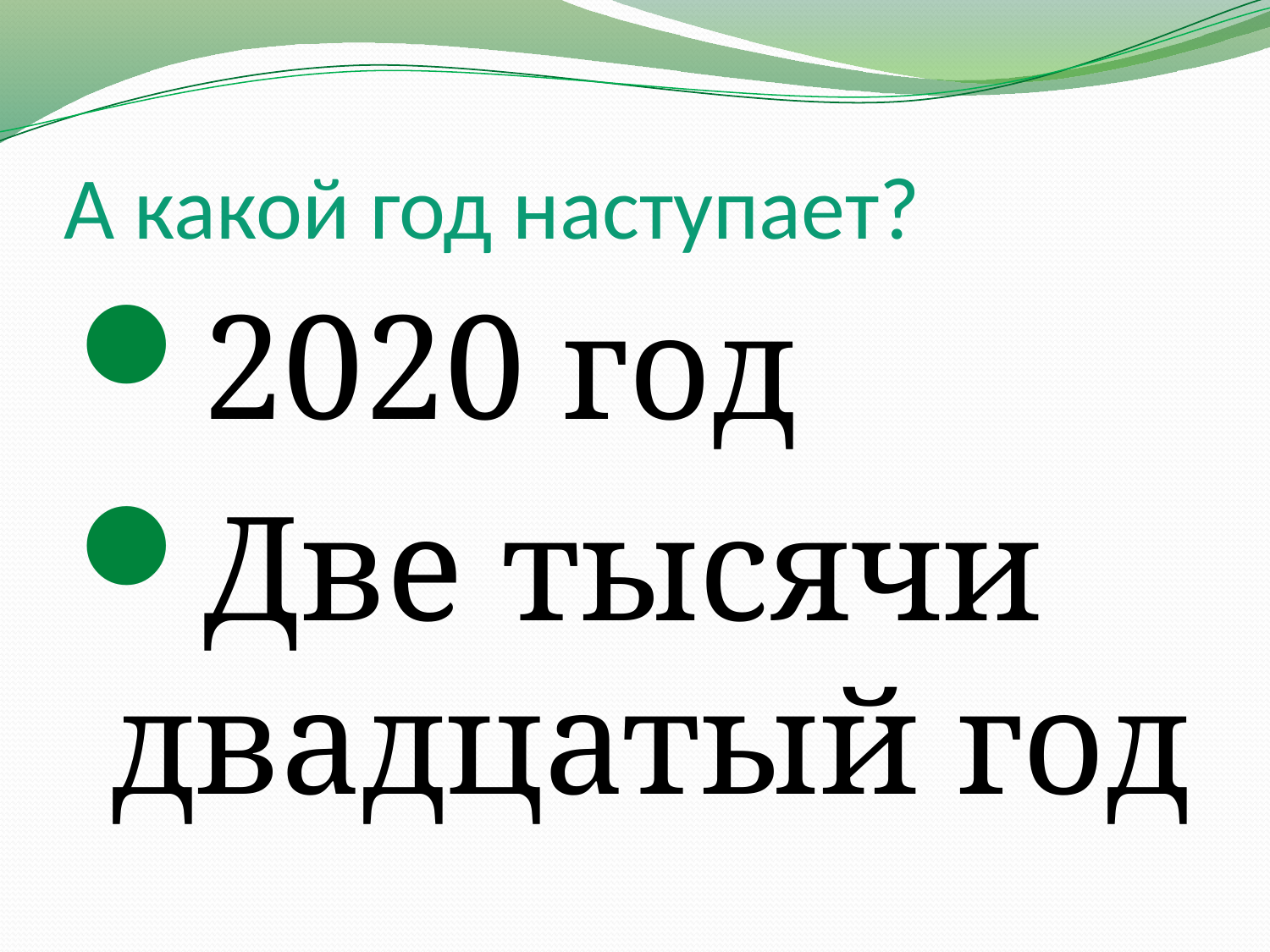

# А какой год наступает?
2020 год
Две тысячи двадцатый год